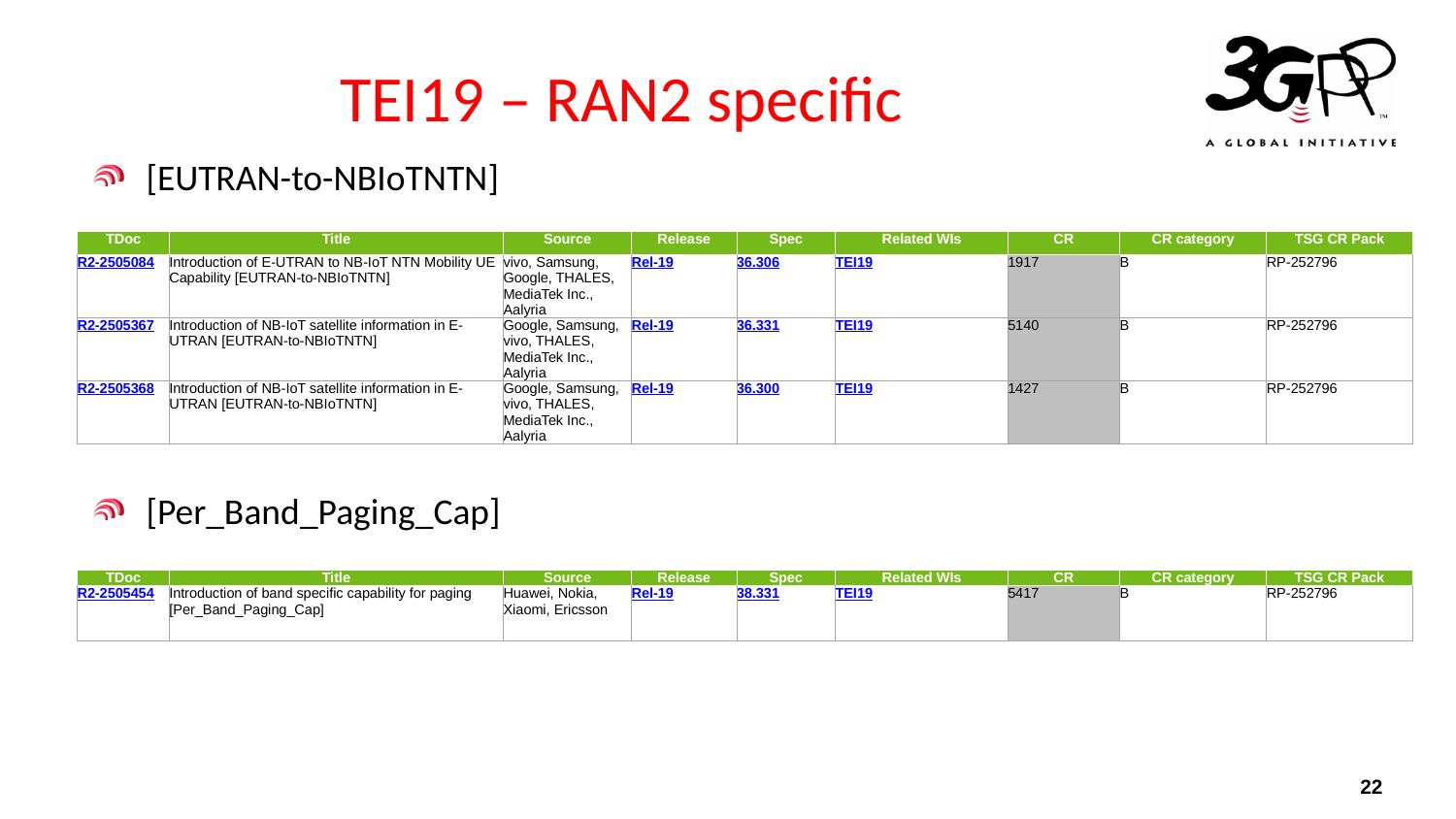

# TEI19 – RAN2 specific
[EUTRAN-to-NBIoTNTN]

| TDoc | Title | Source | Release | Spec | Related WIs | CR | CR category | TSG CR Pack |
| --- | --- | --- | --- | --- | --- | --- | --- | --- |
| R2-2505084 | Introduction of E-UTRAN to NB-IoT NTN Mobility UE Capability [EUTRAN-to-NBIoTNTN] | vivo, Samsung, Google, THALES, MediaTek Inc., Aalyria | Rel-19 | 36.306 | TEI19 | 1917 | B | RP-252796 |
| R2-2505367 | Introduction of NB-IoT satellite information in E-UTRAN [EUTRAN-to-NBIoTNTN] | Google, Samsung, vivo, THALES, MediaTek Inc., Aalyria | Rel-19 | 36.331 | TEI19 | 5140 | B | RP-252796 |
| R2-2505368 | Introduction of NB-IoT satellite information in E-UTRAN [EUTRAN-to-NBIoTNTN] | Google, Samsung, vivo, THALES, MediaTek Inc., Aalyria | Rel-19 | 36.300 | TEI19 | 1427 | B | RP-252796 |
[Per_Band_Paging_Cap]
| TDoc | Title | Source | Release | Spec | Related WIs | CR | CR category | TSG CR Pack |
| --- | --- | --- | --- | --- | --- | --- | --- | --- |
| R2-2505454 | Introduction of band specific capability for paging [Per\_Band\_Paging\_Cap] | Huawei, Nokia, Xiaomi, Ericsson | Rel-19 | 38.331 | TEI19 | 5417 | B | RP-252796 |